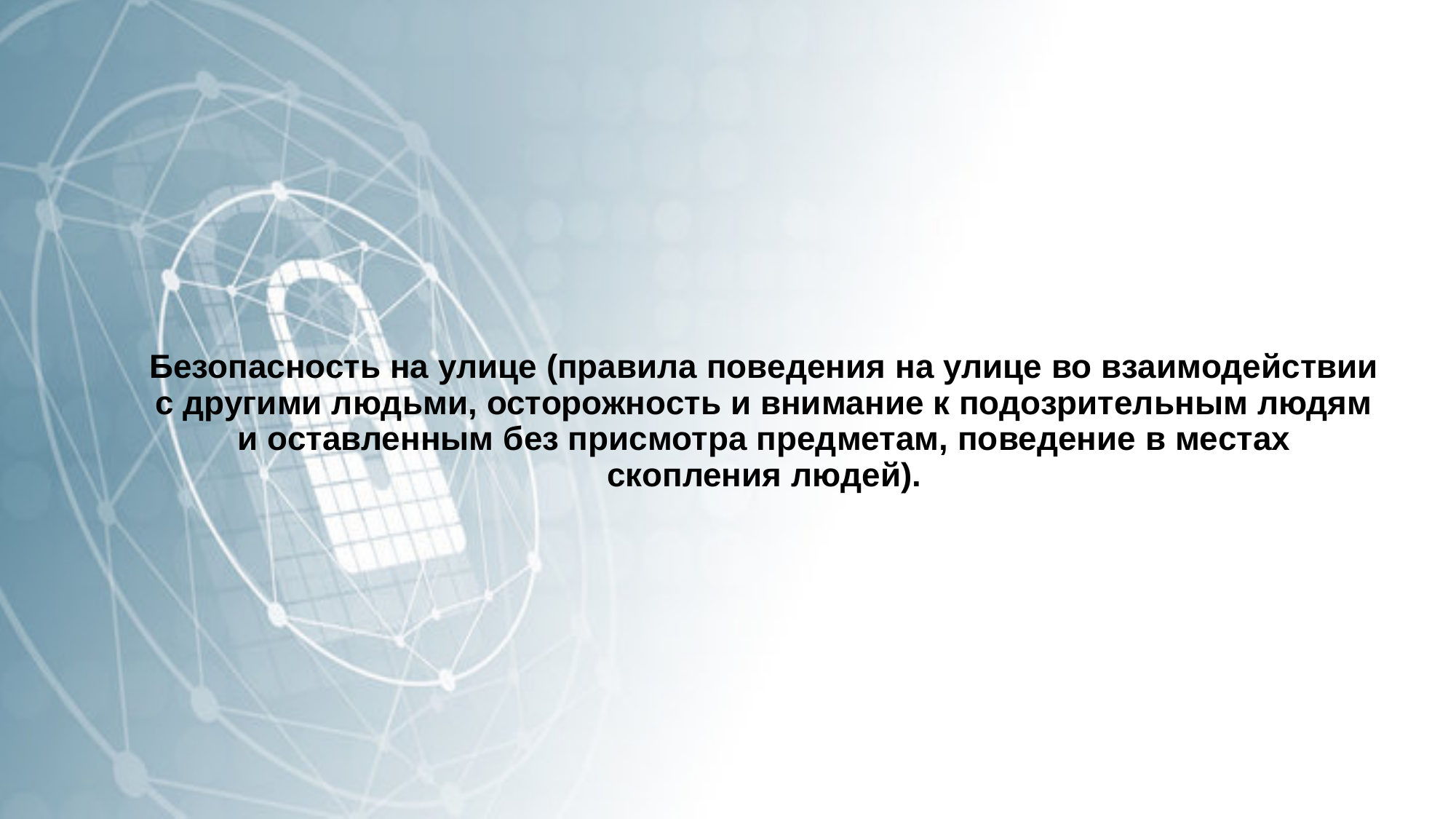

# Безопасность на улице (правила поведения на улице во взаимодействии с другими людьми, осторожность и внимание к подозрительным людям и оставленным без присмотра предметам, поведение в местах скопления людей).